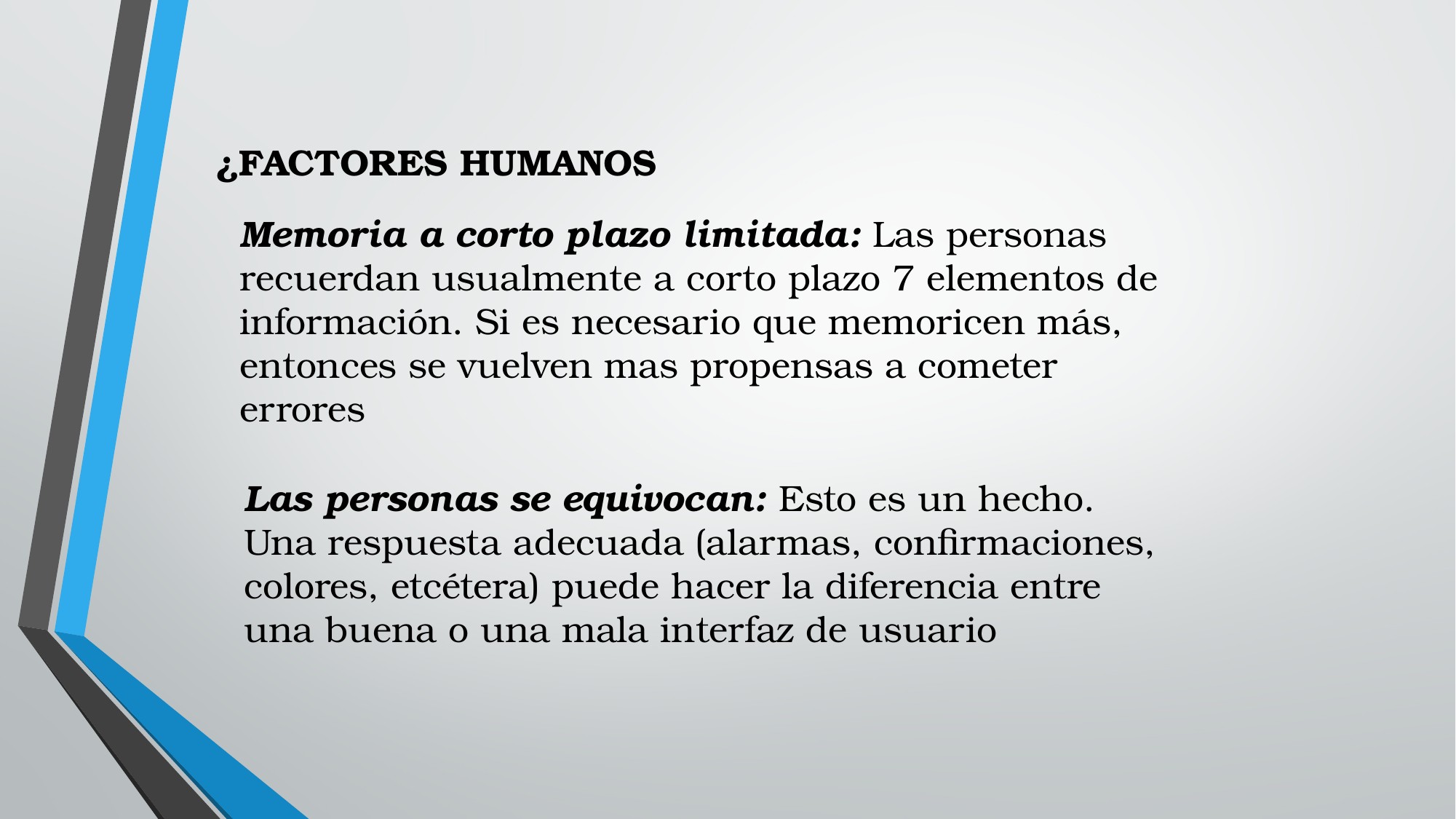

¿FACTORES HUMANOS
Memoria a corto plazo limitada: Las personas
recuerdan usualmente a corto plazo 7 elementos de
información. Si es necesario que memoricen más,
entonces se vuelven mas propensas a cometer
errores
Las personas se equivocan: Esto es un hecho.
Una respuesta adecuada (alarmas, confirmaciones,
colores, etcétera) puede hacer la diferencia entre una buena o una mala interfaz de usuario